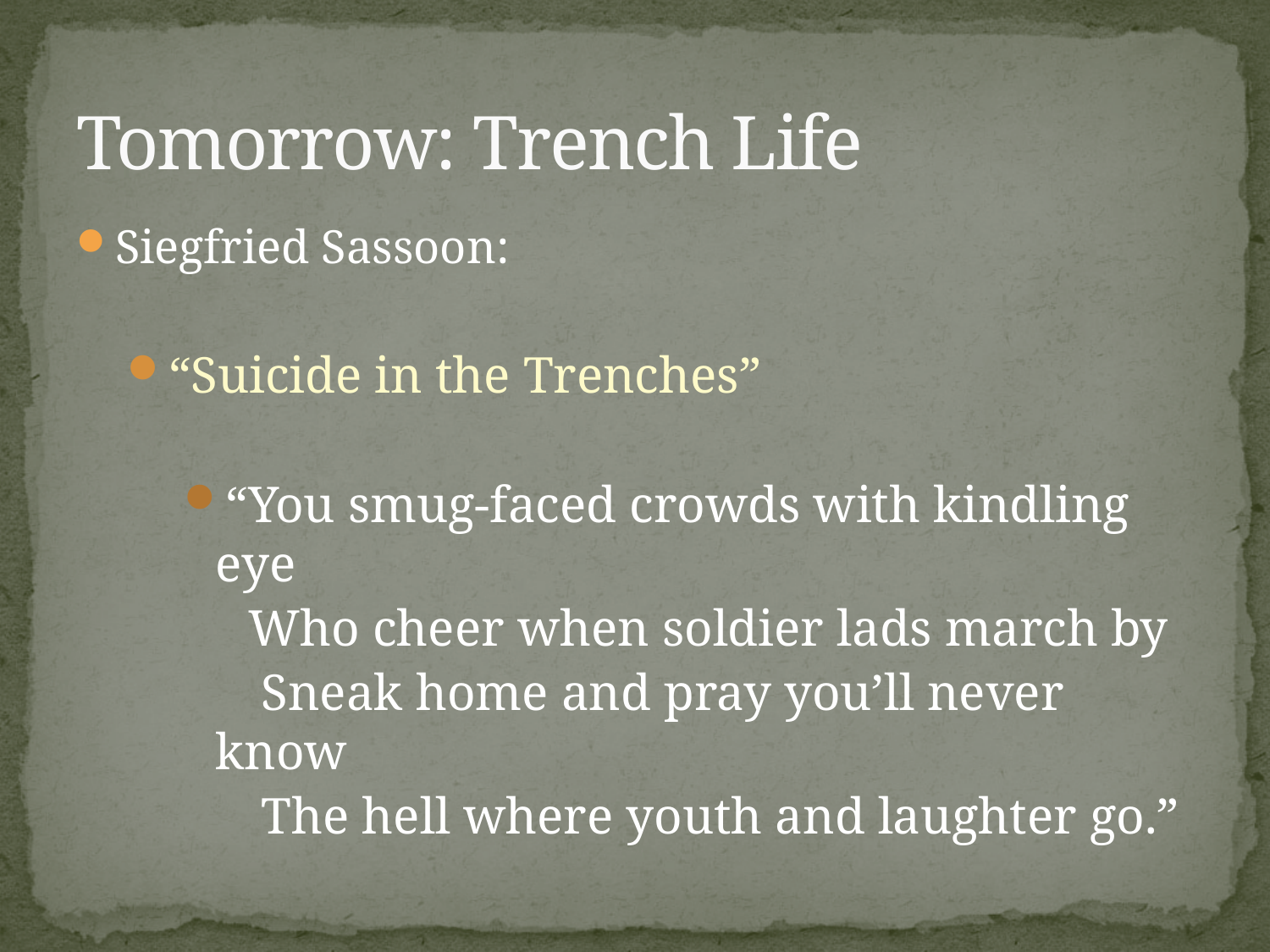

# Tomorrow: Trench Life
Siegfried Sassoon:

“Suicide in the Trenches”

“You smug-faced crowds with kindling eye
     Who cheer when soldier lads march by
      Sneak home and pray you’ll never know
      The hell where youth and laughter go.”